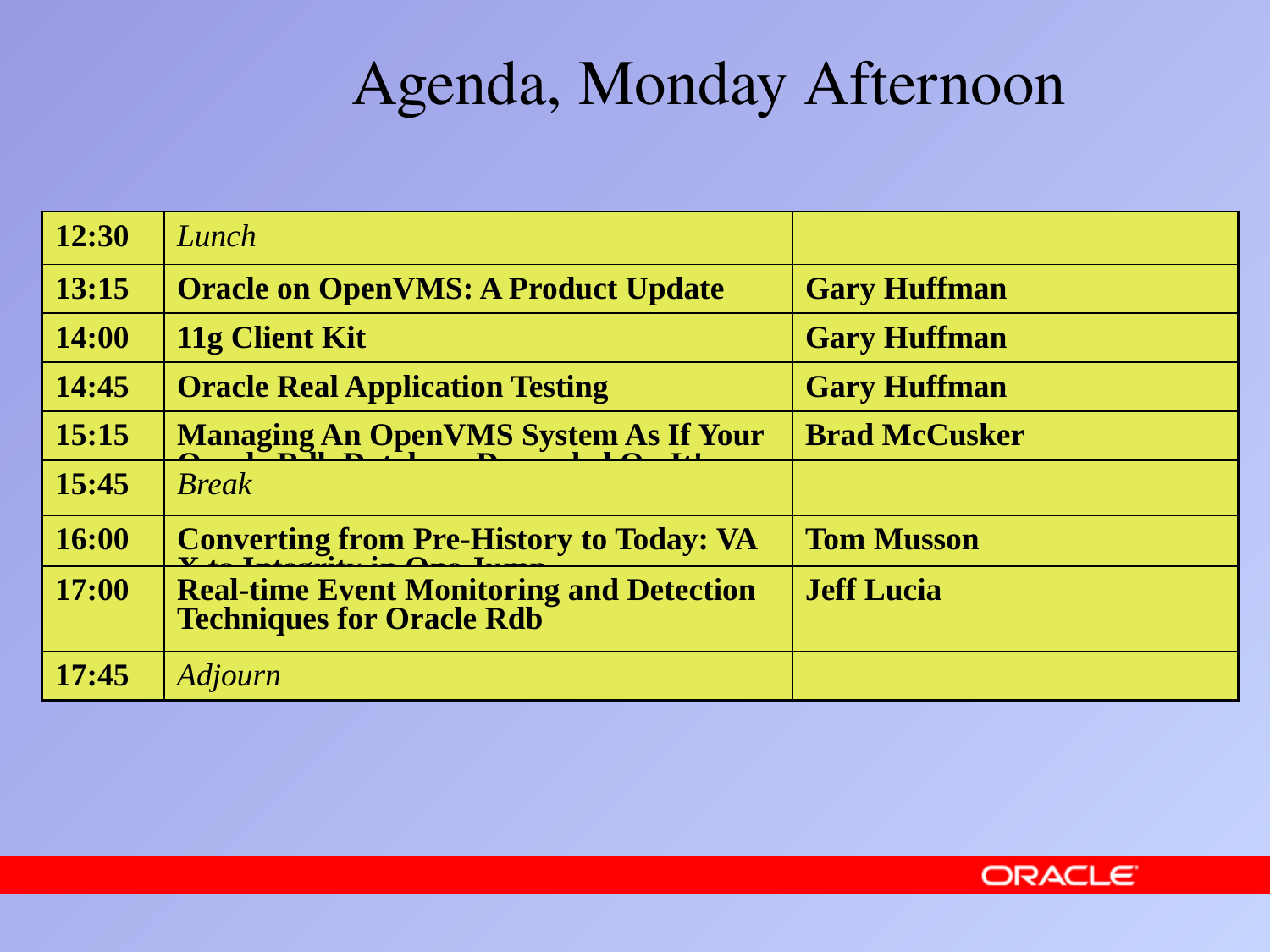

# Agenda, Monday Afternoon
| 12:30 | Lunch |  |
| --- | --- | --- |
| 13:15 | Oracle on OpenVMS: A Product Update | Gary Huffman |
| 14:00 | 11g Client Kit | Gary Huffman |
| 14:45 | Oracle Real Application Testing | Gary Huffman |
| 15:15 | Managing An OpenVMS System As If Your Oracle Rdb Database Depended On It! | Brad McCusker |
| 15:45 | Break |  |
| 16:00 | Converting from Pre-History to Today: VAX to Integrity in One Jump | Tom Musson |
| 17:00 | Real-time Event Monitoring and Detection Techniques for Oracle Rdb | Jeff Lucia |
| 17:45 | Adjourn |  |